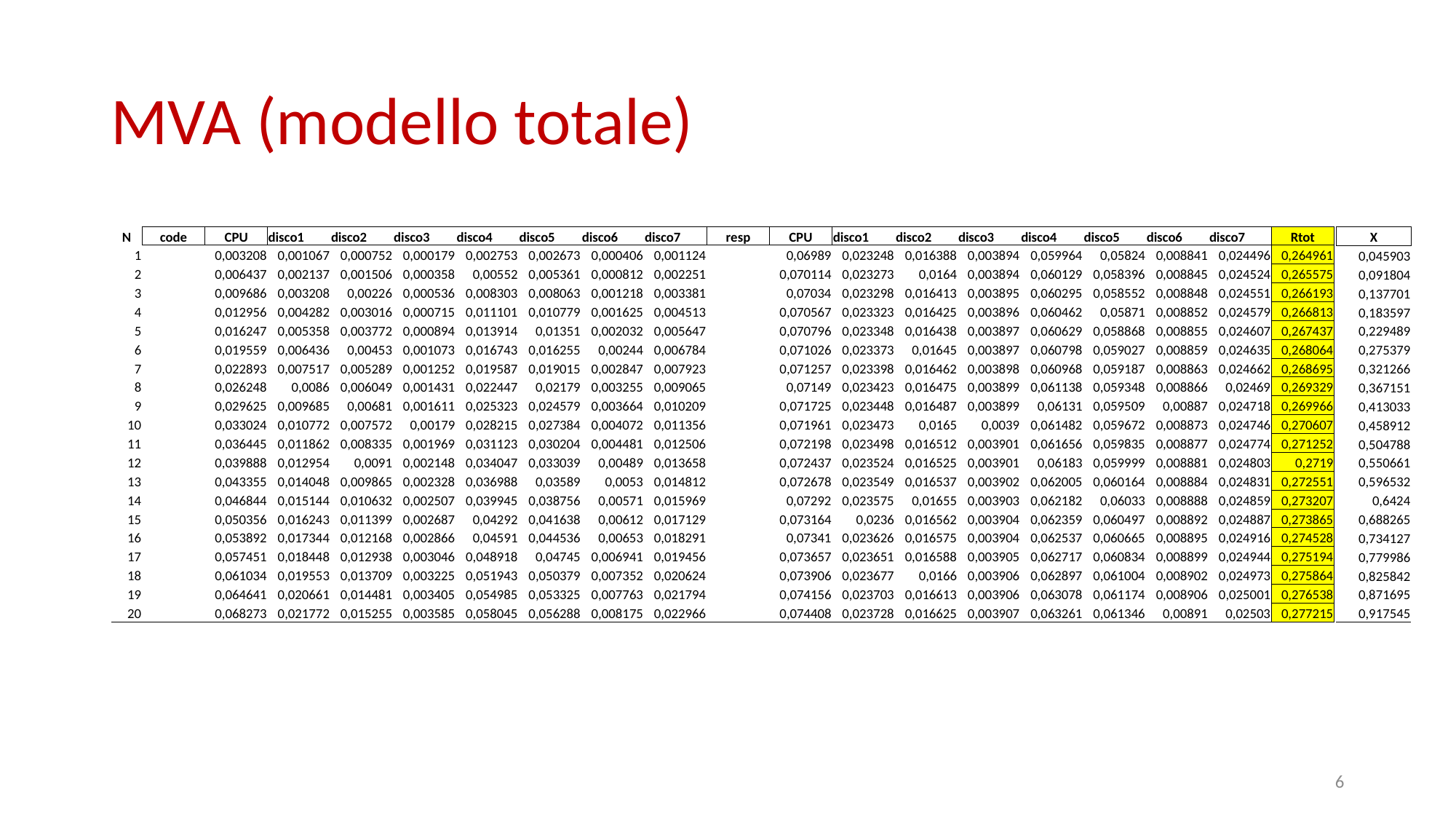

# MVA (modello totale)
| N | code | CPU | disco1 | disco2 | disco3 | disco4 | disco5 | disco6 | disco7 | resp | CPU | disco1 | disco2 | disco3 | disco4 | disco5 | disco6 | disco7 | Rtot |
| --- | --- | --- | --- | --- | --- | --- | --- | --- | --- | --- | --- | --- | --- | --- | --- | --- | --- | --- | --- |
| 1 |  | 0,003208 | 0,001067 | 0,000752 | 0,000179 | 0,002753 | 0,002673 | 0,000406 | 0,001124 |  | 0,06989 | 0,023248 | 0,016388 | 0,003894 | 0,059964 | 0,05824 | 0,008841 | 0,024496 | 0,264961 |
| 2 |  | 0,006437 | 0,002137 | 0,001506 | 0,000358 | 0,00552 | 0,005361 | 0,000812 | 0,002251 |  | 0,070114 | 0,023273 | 0,0164 | 0,003894 | 0,060129 | 0,058396 | 0,008845 | 0,024524 | 0,265575 |
| 3 |  | 0,009686 | 0,003208 | 0,00226 | 0,000536 | 0,008303 | 0,008063 | 0,001218 | 0,003381 |  | 0,07034 | 0,023298 | 0,016413 | 0,003895 | 0,060295 | 0,058552 | 0,008848 | 0,024551 | 0,266193 |
| 4 |  | 0,012956 | 0,004282 | 0,003016 | 0,000715 | 0,011101 | 0,010779 | 0,001625 | 0,004513 |  | 0,070567 | 0,023323 | 0,016425 | 0,003896 | 0,060462 | 0,05871 | 0,008852 | 0,024579 | 0,266813 |
| 5 |  | 0,016247 | 0,005358 | 0,003772 | 0,000894 | 0,013914 | 0,01351 | 0,002032 | 0,005647 |  | 0,070796 | 0,023348 | 0,016438 | 0,003897 | 0,060629 | 0,058868 | 0,008855 | 0,024607 | 0,267437 |
| 6 |  | 0,019559 | 0,006436 | 0,00453 | 0,001073 | 0,016743 | 0,016255 | 0,00244 | 0,006784 |  | 0,071026 | 0,023373 | 0,01645 | 0,003897 | 0,060798 | 0,059027 | 0,008859 | 0,024635 | 0,268064 |
| 7 |  | 0,022893 | 0,007517 | 0,005289 | 0,001252 | 0,019587 | 0,019015 | 0,002847 | 0,007923 |  | 0,071257 | 0,023398 | 0,016462 | 0,003898 | 0,060968 | 0,059187 | 0,008863 | 0,024662 | 0,268695 |
| 8 |  | 0,026248 | 0,0086 | 0,006049 | 0,001431 | 0,022447 | 0,02179 | 0,003255 | 0,009065 |  | 0,07149 | 0,023423 | 0,016475 | 0,003899 | 0,061138 | 0,059348 | 0,008866 | 0,02469 | 0,269329 |
| 9 |  | 0,029625 | 0,009685 | 0,00681 | 0,001611 | 0,025323 | 0,024579 | 0,003664 | 0,010209 |  | 0,071725 | 0,023448 | 0,016487 | 0,003899 | 0,06131 | 0,059509 | 0,00887 | 0,024718 | 0,269966 |
| 10 |  | 0,033024 | 0,010772 | 0,007572 | 0,00179 | 0,028215 | 0,027384 | 0,004072 | 0,011356 |  | 0,071961 | 0,023473 | 0,0165 | 0,0039 | 0,061482 | 0,059672 | 0,008873 | 0,024746 | 0,270607 |
| 11 |  | 0,036445 | 0,011862 | 0,008335 | 0,001969 | 0,031123 | 0,030204 | 0,004481 | 0,012506 |  | 0,072198 | 0,023498 | 0,016512 | 0,003901 | 0,061656 | 0,059835 | 0,008877 | 0,024774 | 0,271252 |
| 12 |  | 0,039888 | 0,012954 | 0,0091 | 0,002148 | 0,034047 | 0,033039 | 0,00489 | 0,013658 |  | 0,072437 | 0,023524 | 0,016525 | 0,003901 | 0,06183 | 0,059999 | 0,008881 | 0,024803 | 0,2719 |
| 13 |  | 0,043355 | 0,014048 | 0,009865 | 0,002328 | 0,036988 | 0,03589 | 0,0053 | 0,014812 |  | 0,072678 | 0,023549 | 0,016537 | 0,003902 | 0,062005 | 0,060164 | 0,008884 | 0,024831 | 0,272551 |
| 14 |  | 0,046844 | 0,015144 | 0,010632 | 0,002507 | 0,039945 | 0,038756 | 0,00571 | 0,015969 |  | 0,07292 | 0,023575 | 0,01655 | 0,003903 | 0,062182 | 0,06033 | 0,008888 | 0,024859 | 0,273207 |
| 15 |  | 0,050356 | 0,016243 | 0,011399 | 0,002687 | 0,04292 | 0,041638 | 0,00612 | 0,017129 |  | 0,073164 | 0,0236 | 0,016562 | 0,003904 | 0,062359 | 0,060497 | 0,008892 | 0,024887 | 0,273865 |
| 16 |  | 0,053892 | 0,017344 | 0,012168 | 0,002866 | 0,04591 | 0,044536 | 0,00653 | 0,018291 |  | 0,07341 | 0,023626 | 0,016575 | 0,003904 | 0,062537 | 0,060665 | 0,008895 | 0,024916 | 0,274528 |
| 17 |  | 0,057451 | 0,018448 | 0,012938 | 0,003046 | 0,048918 | 0,04745 | 0,006941 | 0,019456 |  | 0,073657 | 0,023651 | 0,016588 | 0,003905 | 0,062717 | 0,060834 | 0,008899 | 0,024944 | 0,275194 |
| 18 |  | 0,061034 | 0,019553 | 0,013709 | 0,003225 | 0,051943 | 0,050379 | 0,007352 | 0,020624 |  | 0,073906 | 0,023677 | 0,0166 | 0,003906 | 0,062897 | 0,061004 | 0,008902 | 0,024973 | 0,275864 |
| 19 |  | 0,064641 | 0,020661 | 0,014481 | 0,003405 | 0,054985 | 0,053325 | 0,007763 | 0,021794 |  | 0,074156 | 0,023703 | 0,016613 | 0,003906 | 0,063078 | 0,061174 | 0,008906 | 0,025001 | 0,276538 |
| 20 |  | 0,068273 | 0,021772 | 0,015255 | 0,003585 | 0,058045 | 0,056288 | 0,008175 | 0,022966 |  | 0,074408 | 0,023728 | 0,016625 | 0,003907 | 0,063261 | 0,061346 | 0,00891 | 0,02503 | 0,277215 |
| X |
| --- |
| 0,045903 |
| 0,091804 |
| 0,137701 |
| 0,183597 |
| 0,229489 |
| 0,275379 |
| 0,321266 |
| 0,367151 |
| 0,413033 |
| 0,458912 |
| 0,504788 |
| 0,550661 |
| 0,596532 |
| 0,6424 |
| 0,688265 |
| 0,734127 |
| 0,779986 |
| 0,825842 |
| 0,871695 |
| 0,917545 |
6